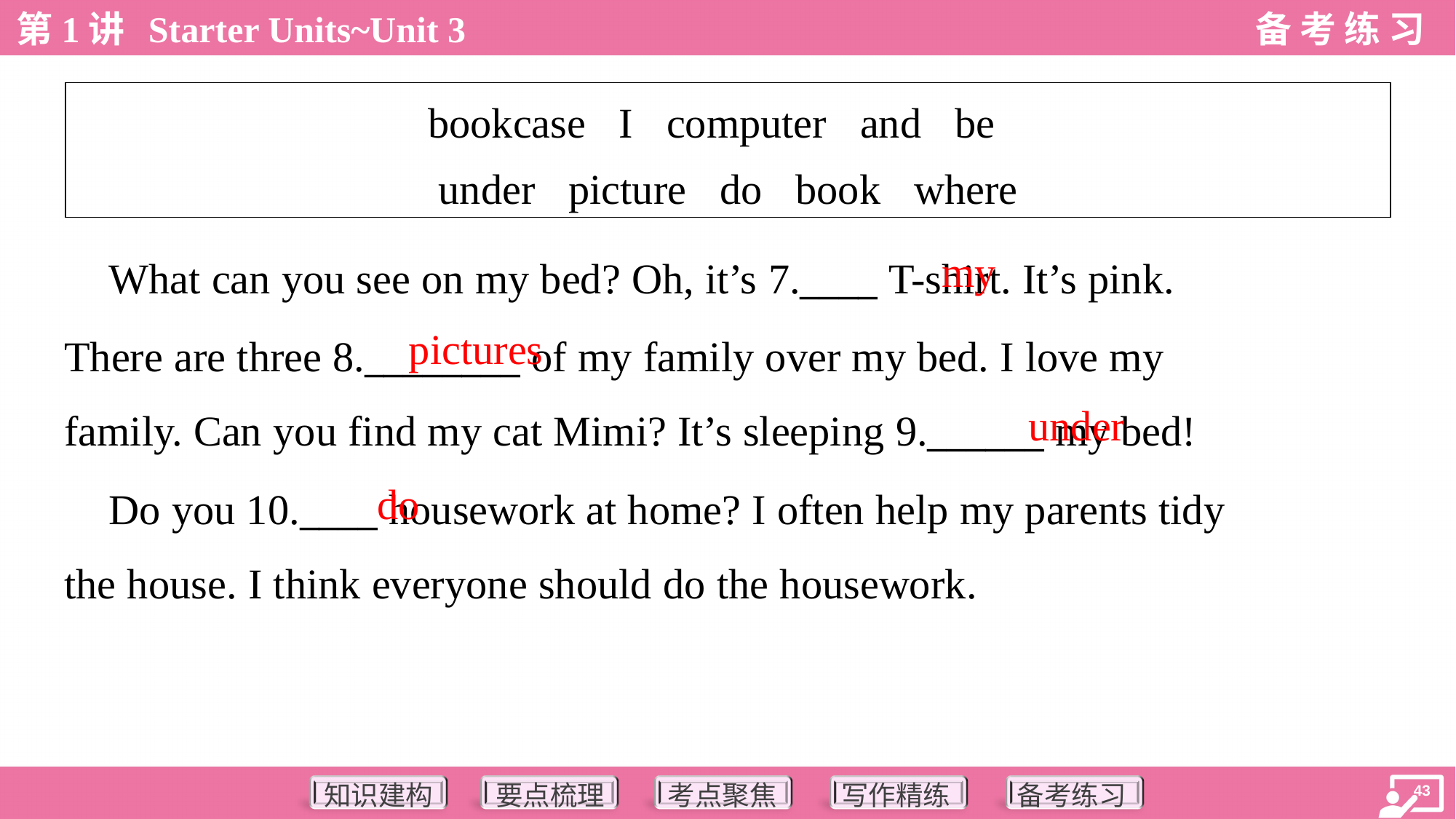

| bookcase I computer and be under picture do book where |
| --- |
my
    What can you see on my bed? Oh, it’s 7.____ T-shirt. It’s pink.
There are three 8.________ of my family over my bed. I love my
family. Can you find my cat Mimi? It’s sleeping 9.______ my bed!
pictures
under
do
    Do you 10.____ housework at home? I often help my parents tidy
the house. I think everyone should do the housework.